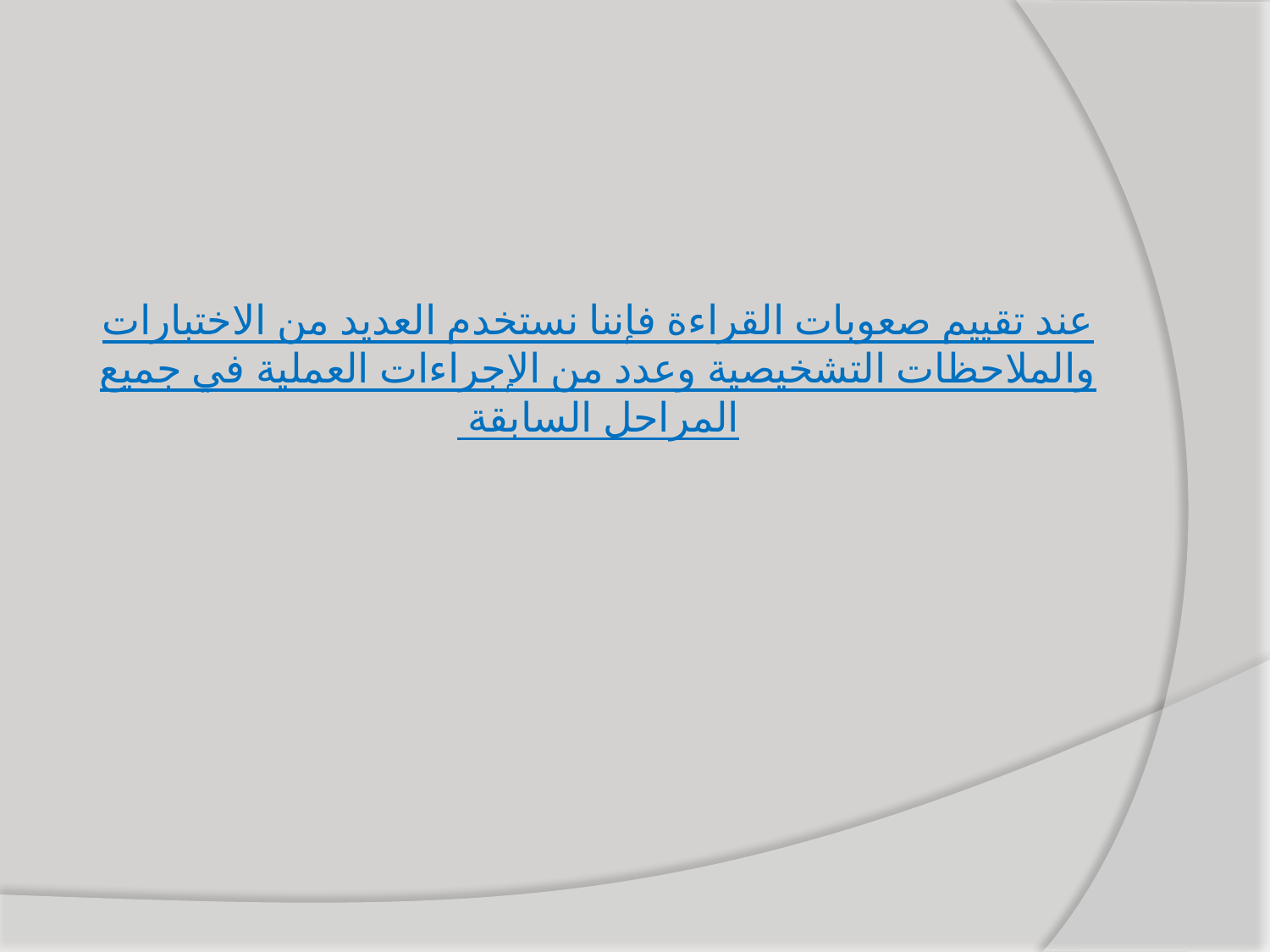

# عند تقييم صعوبات القراءة فإننا نستخدم العديد من الاختبارات والملاحظات التشخيصية وعدد من الإجراءات العملية في جميع المراحل السابقة